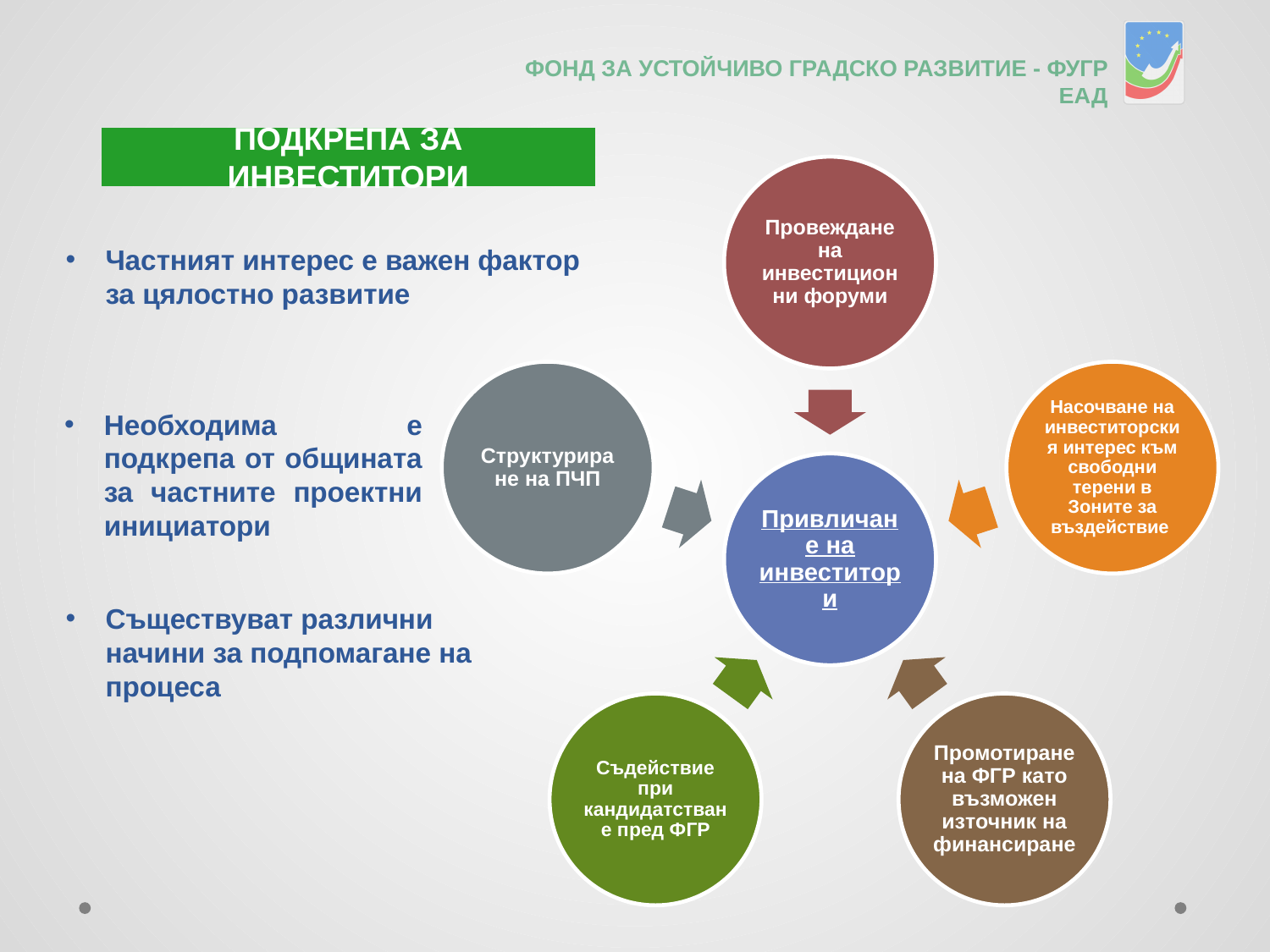

ФОНД ЗА УСТОЙЧИВО ГРАДСКО РАЗВИТИЕ - ФУГР ЕАД
ПОДКРЕПА ЗА ИНВЕСТИТОРИ
Привличане на инвеститори

Провеждане на инвестиционни форуми

Насочване на инвеститорския интерес към свободни терени в Зоните за въздействие

Промотиране на ФГР като възможен източник на финансиране

Съдействие при кандидатстване пред ФГР

Структуриране на ПЧП
Частният интерес е важен фактор за цялостно развитие
Необходима е подкрепа от общината за частните проектни инициатори
Съществуват различни начини за подпомагане на процеса